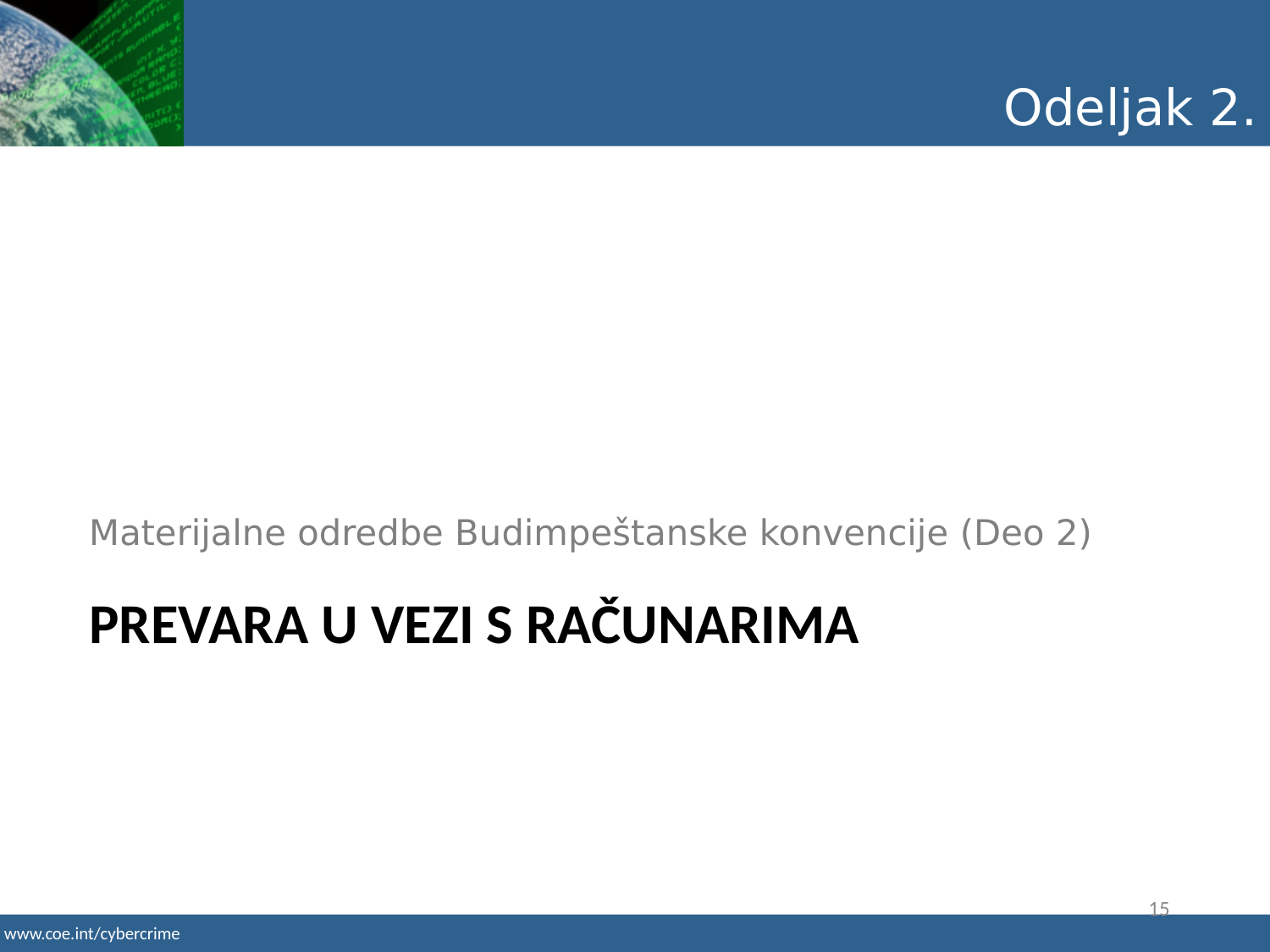

Odeljak 2.

Materijalne odredbe Budimpeštanske konvencije (Deo 2)

# PREVARA U VEZI S RAČUNARIMA
15